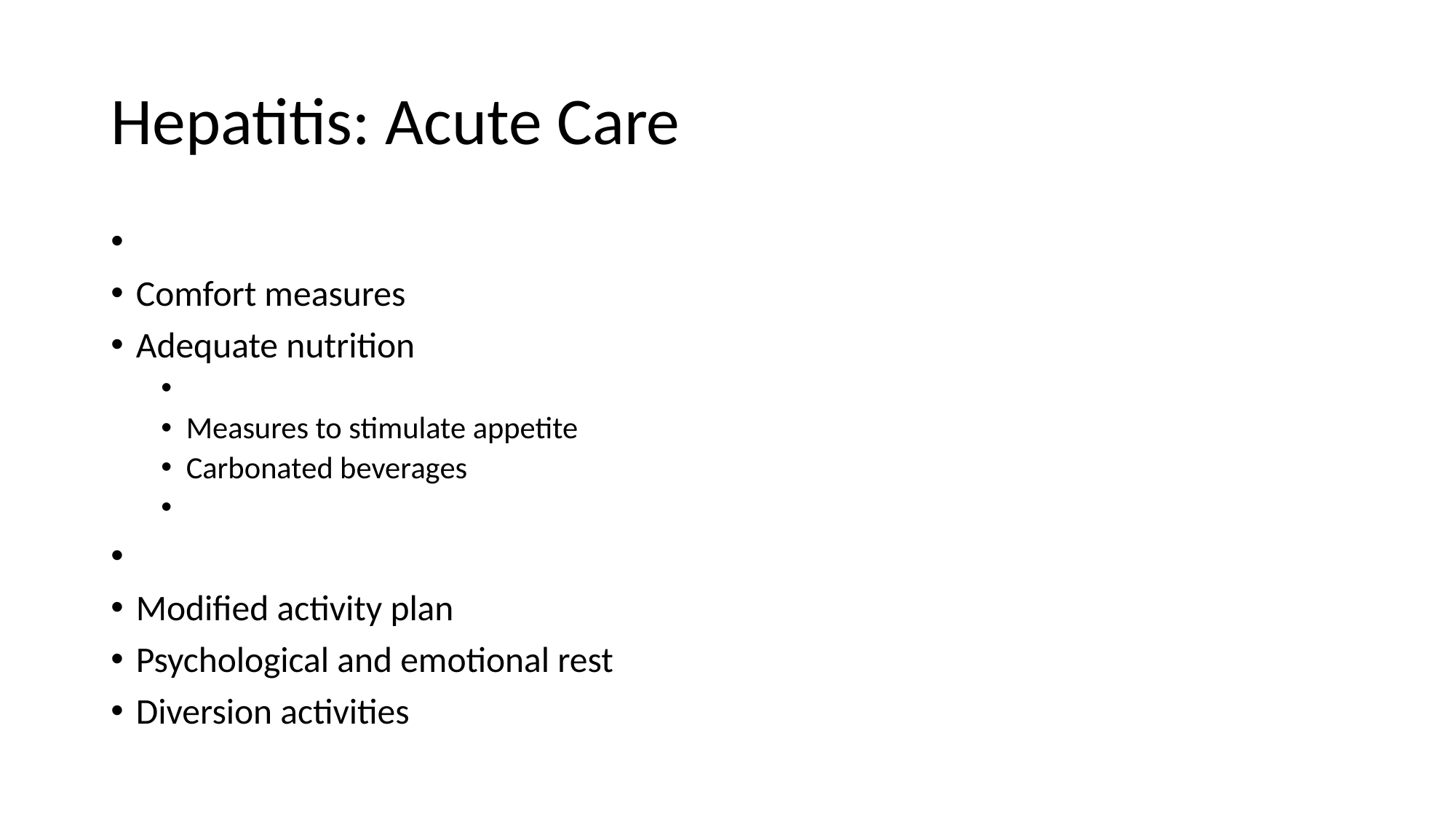

# Hepatitis: Acute Care

Comfort measures
Adequate nutrition

Measures to stimulate appetite
Carbonated beverages

Modified activity plan
Psychological and emotional rest
Diversion activities